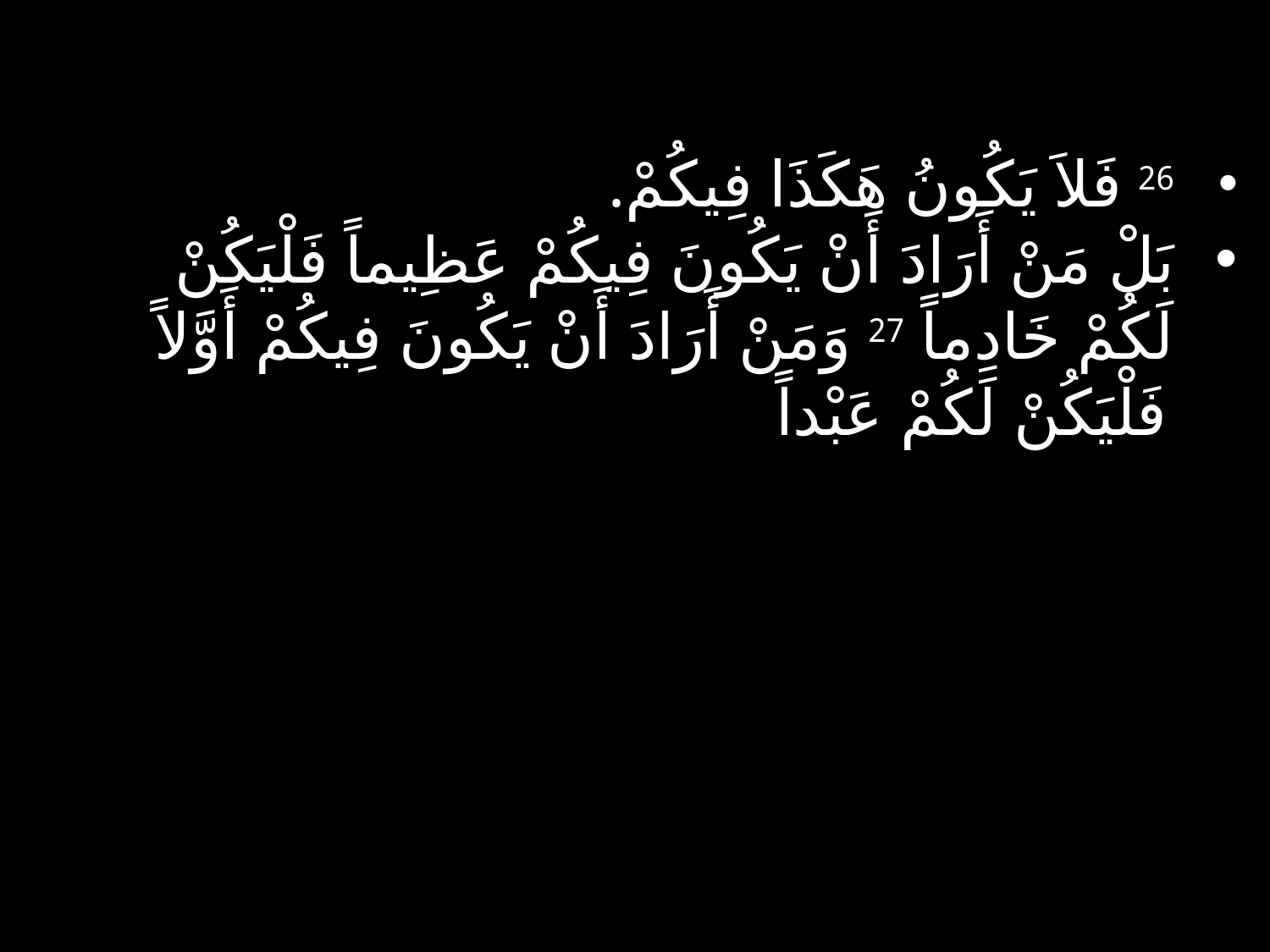

26 فَلاَ يَكُونُ هَكَذَا فِيكُمْ.
بَلْ مَنْ أَرَادَ أَنْ يَكُونَ فِيكُمْ عَظِيماً فَلْيَكُنْ لَكُمْ خَادِماً 27 وَمَنْ أَرَادَ أَنْ يَكُونَ فِيكُمْ أَوَّلاً فَلْيَكُنْ لَكُمْ عَبْداً